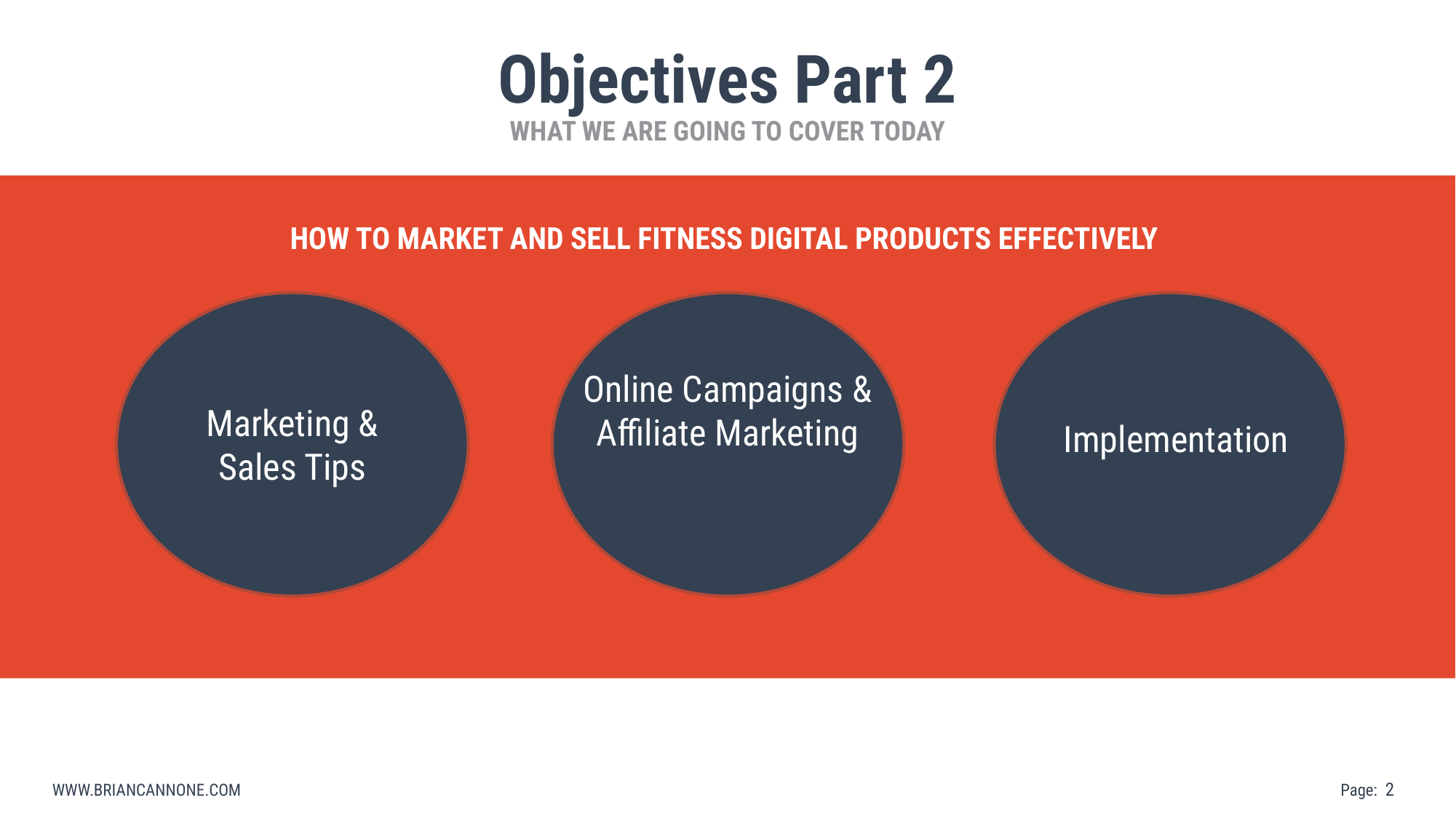

# Objectives Part 2
WHAT WE ARE GOING TO COVER TODAY

HOW TO MARKET AND SELL FITNESS DIGITAL PRODUCTS EFFECTIVELY

Marketing & Sales Tips

Online Campaigns & Affiliate Marketing

Implementation